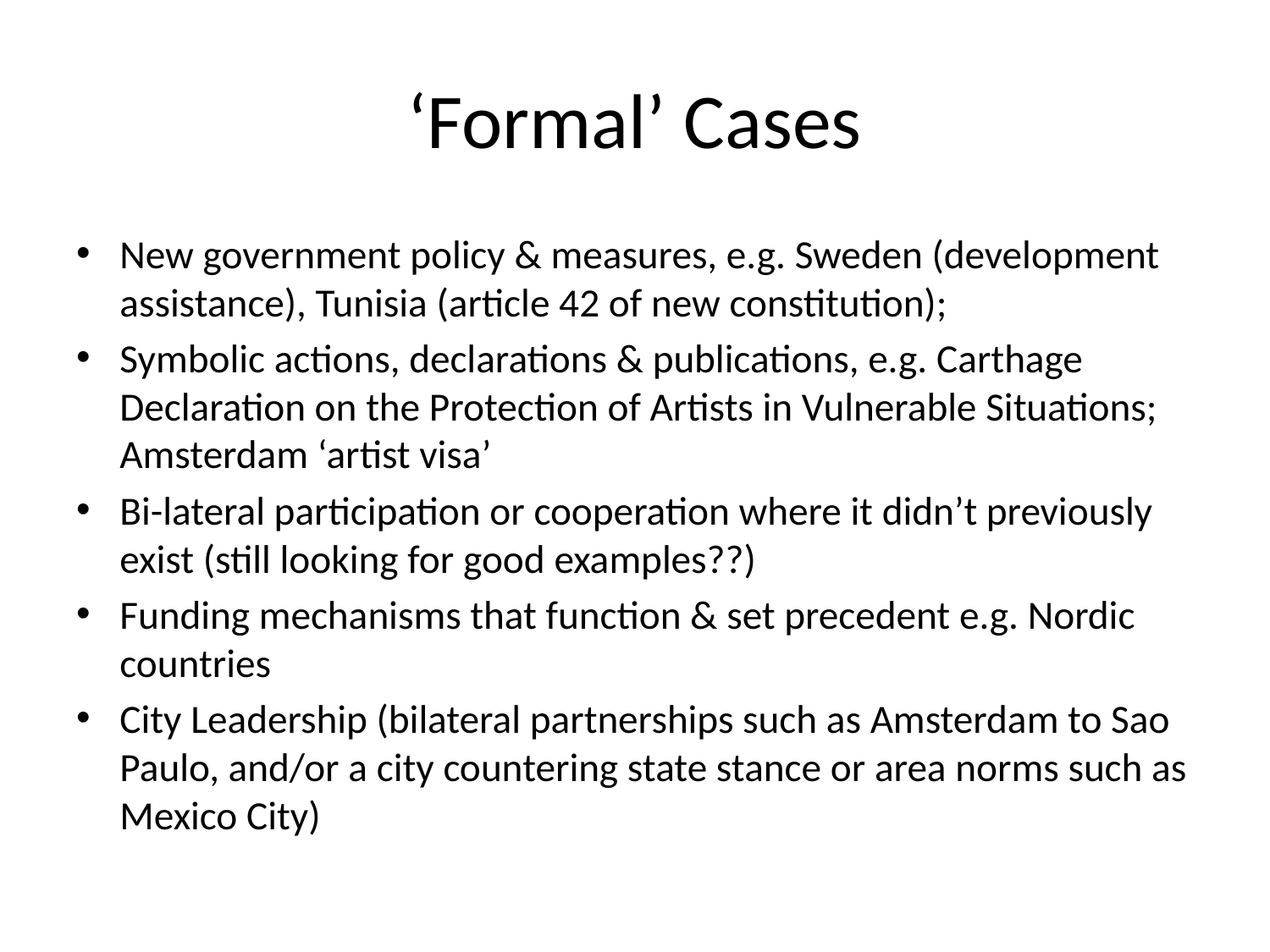

# ‘Formal’ Cases
New government policy & measures, e.g. Sweden (development assistance), Tunisia (article 42 of new constitution);
Symbolic actions, declarations & publications, e.g. Carthage Declaration on the Protection of Artists in Vulnerable Situations; Amsterdam ‘artist visa’
Bi-lateral participation or cooperation where it didn’t previously exist (still looking for good examples??)
Funding mechanisms that function & set precedent e.g. Nordic countries
City Leadership (bilateral partnerships such as Amsterdam to Sao Paulo, and/or a city countering state stance or area norms such as Mexico City)